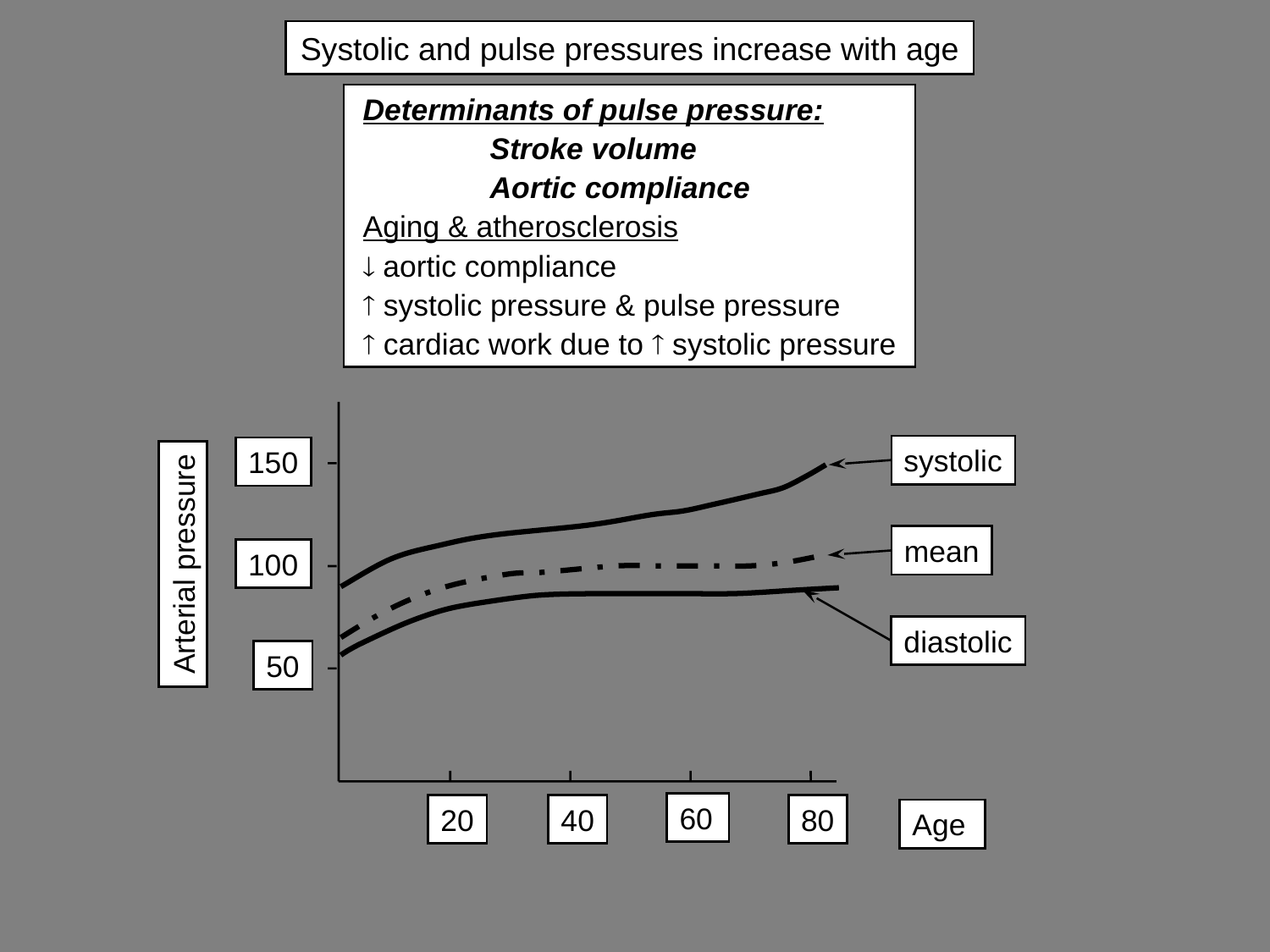

# Systolic and pulse pressures increase with age
Determinants of pulse pressure:
	Stroke volume
	Aortic compliance
Aging & atherosclerosis
↓ aortic compliance
↑ systolic pressure & pulse pressure
↑ cardiac work due to ↑ systolic pressure

systolic
150

mean
Arterial pressure
100

diastolic
50

60
20
40
80
Age